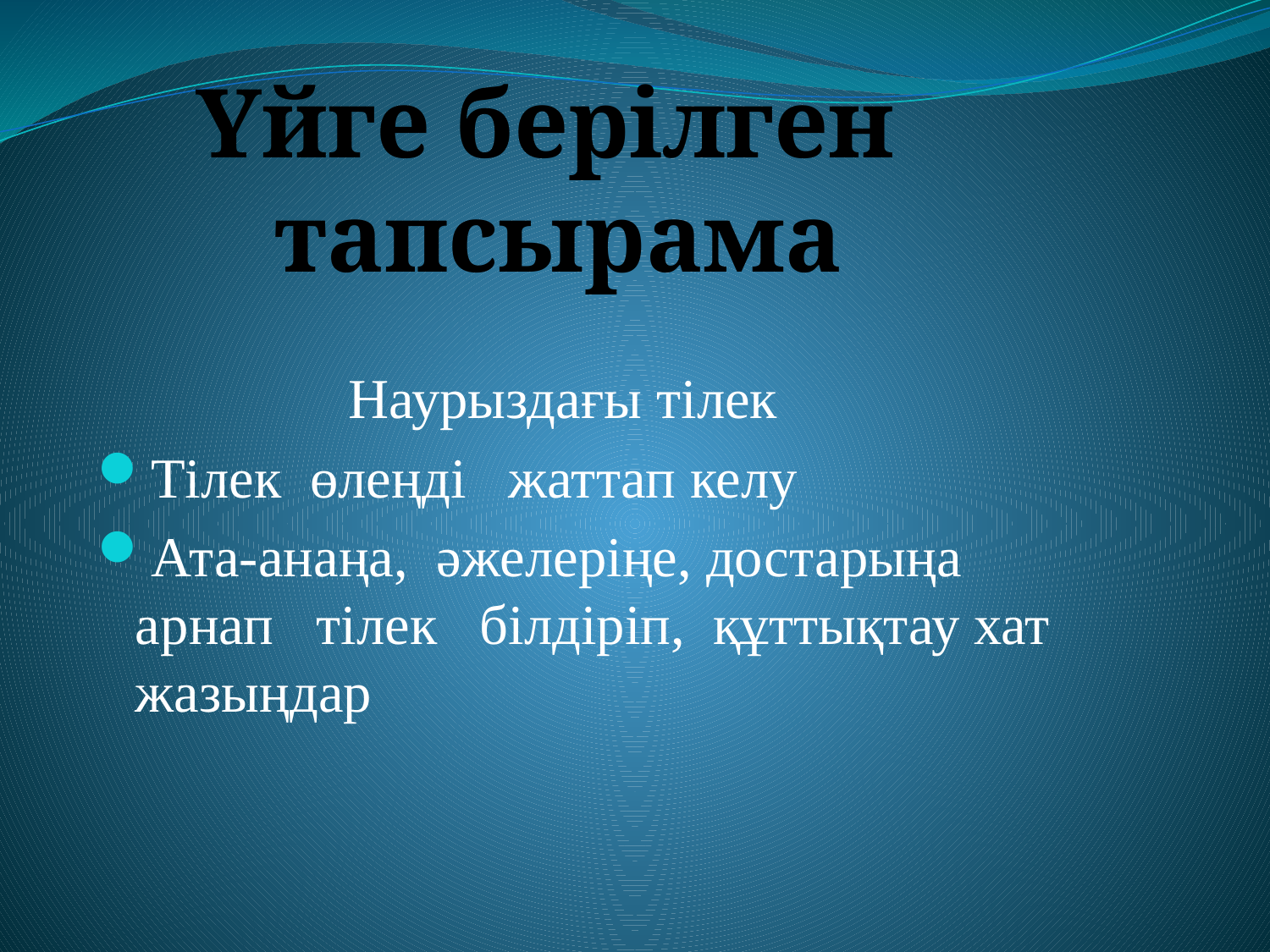

Үйге берілген  тапсырама
                   Наурыздағы тілек
Тілек  өлеңді   жаттап келу
Ата-анаңа,  әжелеріңе, достарыңа  арнап   тілек   білдіріп,  құттықтау хат   жазыңдар